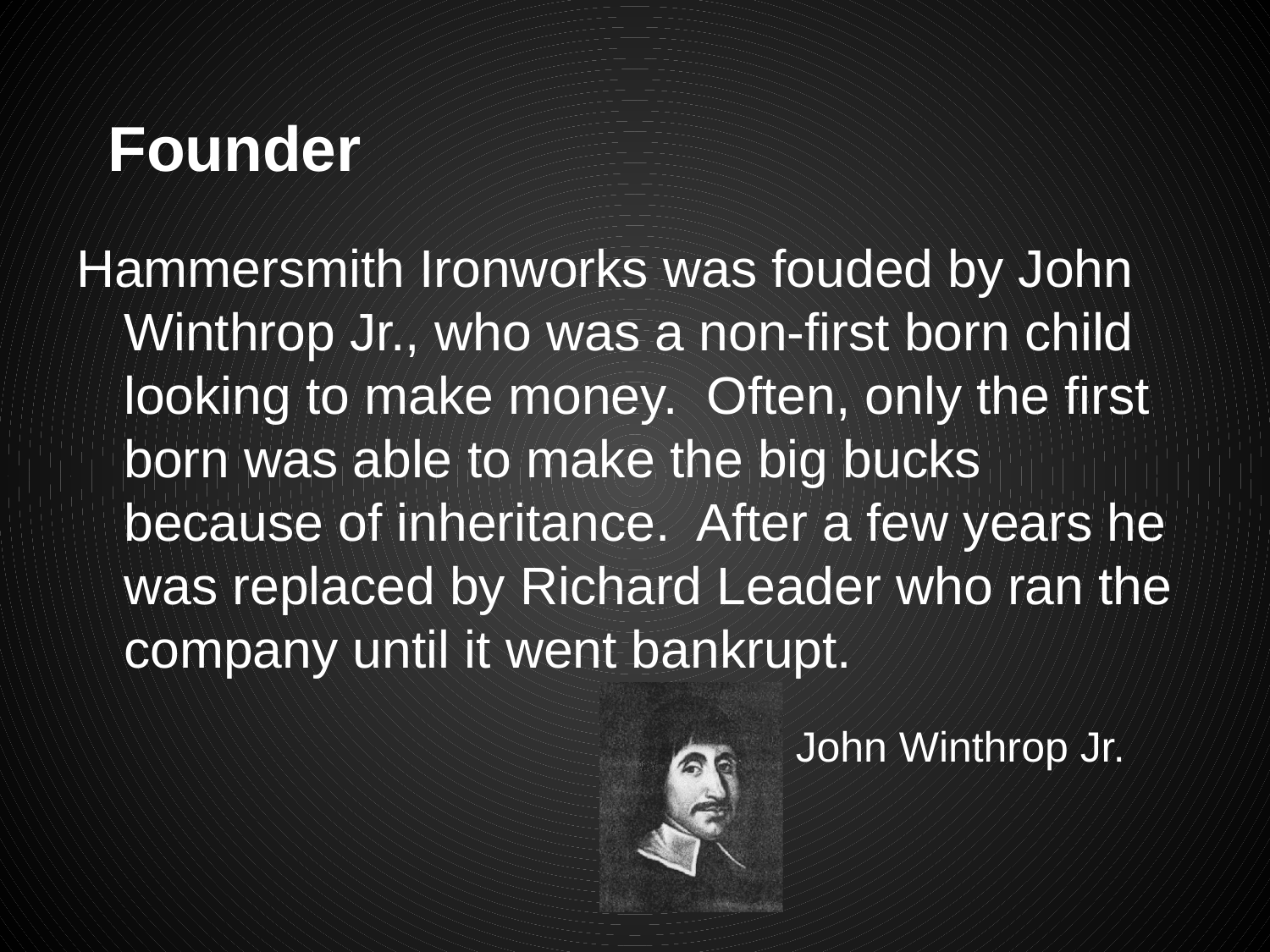

# Founder
Hammersmith Ironworks was fouded by John Winthrop Jr., who was a non-first born child looking to make money.  Often, only the first born was able to make the big bucks because of inheritance.  After a few years he was replaced by Richard Leader who ran the company until it went bankrupt.

John Winthrop Jr.